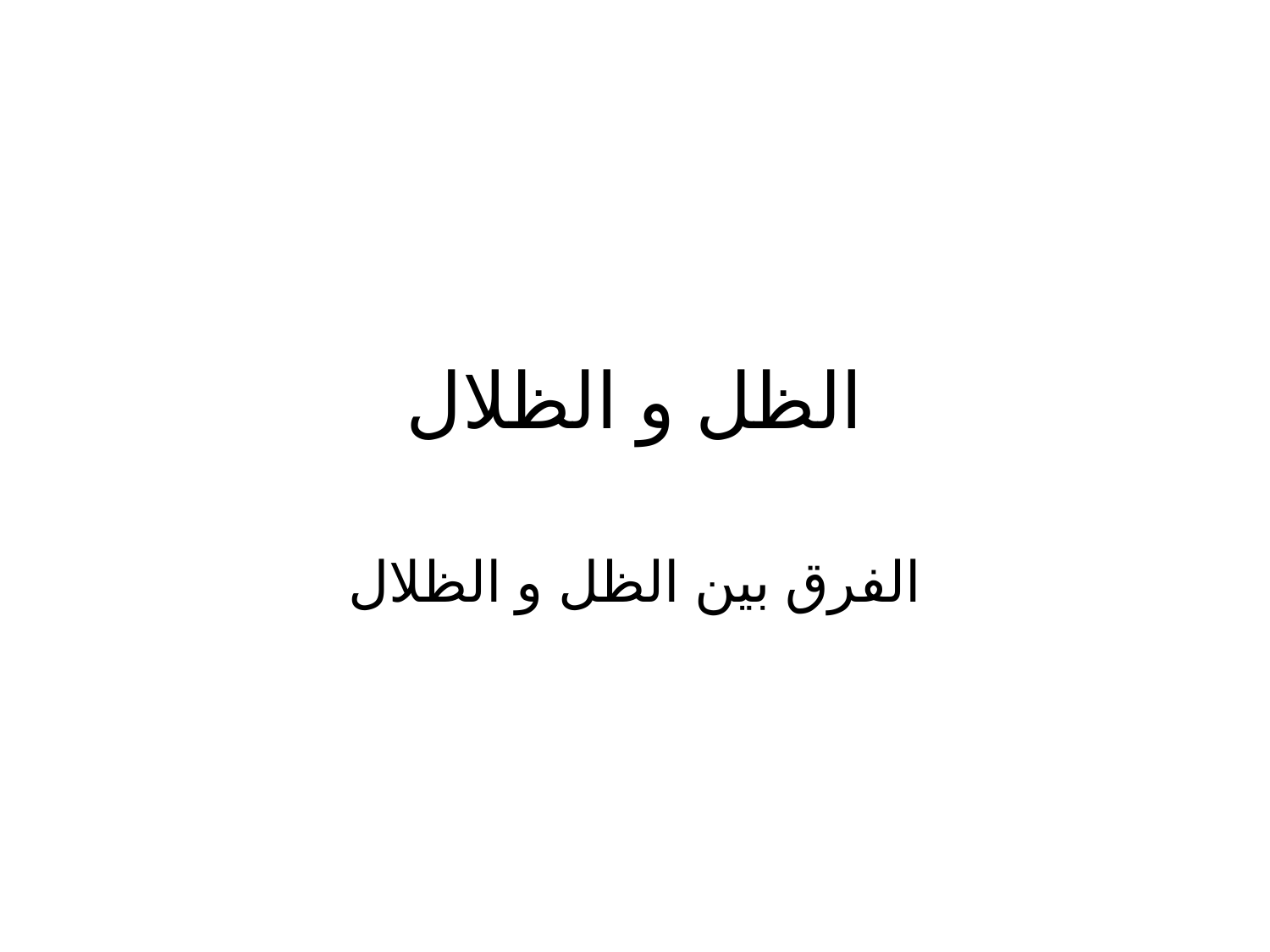

# الظل و الظلال
الفرق بين الظل و الظلال